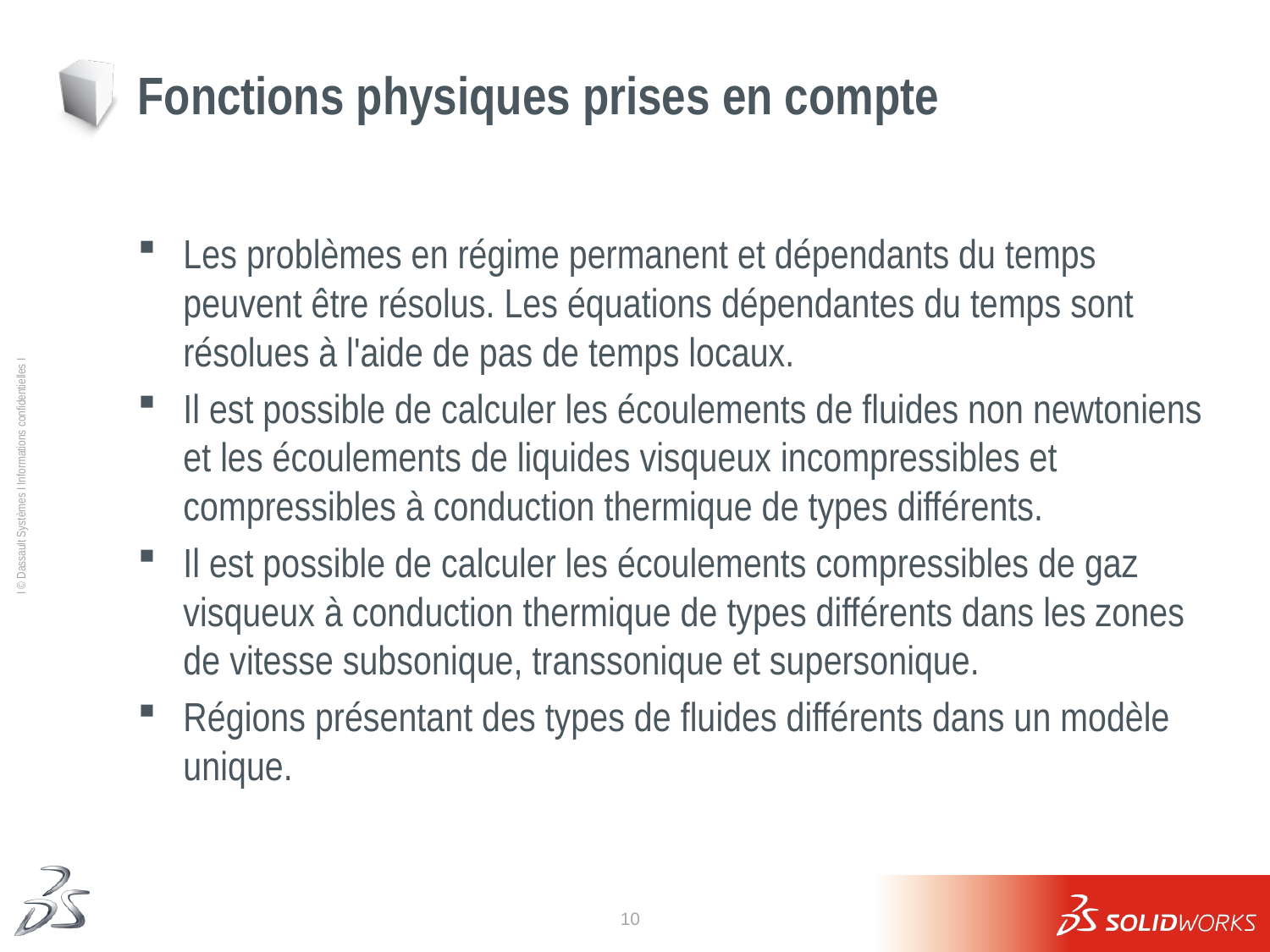

# Fonctions physiques prises en compte
Les problèmes en régime permanent et dépendants du temps peuvent être résolus. Les équations dépendantes du temps sont résolues à l'aide de pas de temps locaux.
Il est possible de calculer les écoulements de fluides non newtoniens et les écoulements de liquides visqueux incompressibles et compressibles à conduction thermique de types différents.
Il est possible de calculer les écoulements compressibles de gaz visqueux à conduction thermique de types différents dans les zones de vitesse subsonique, transsonique et supersonique.
Régions présentant des types de fluides différents dans un modèle unique.